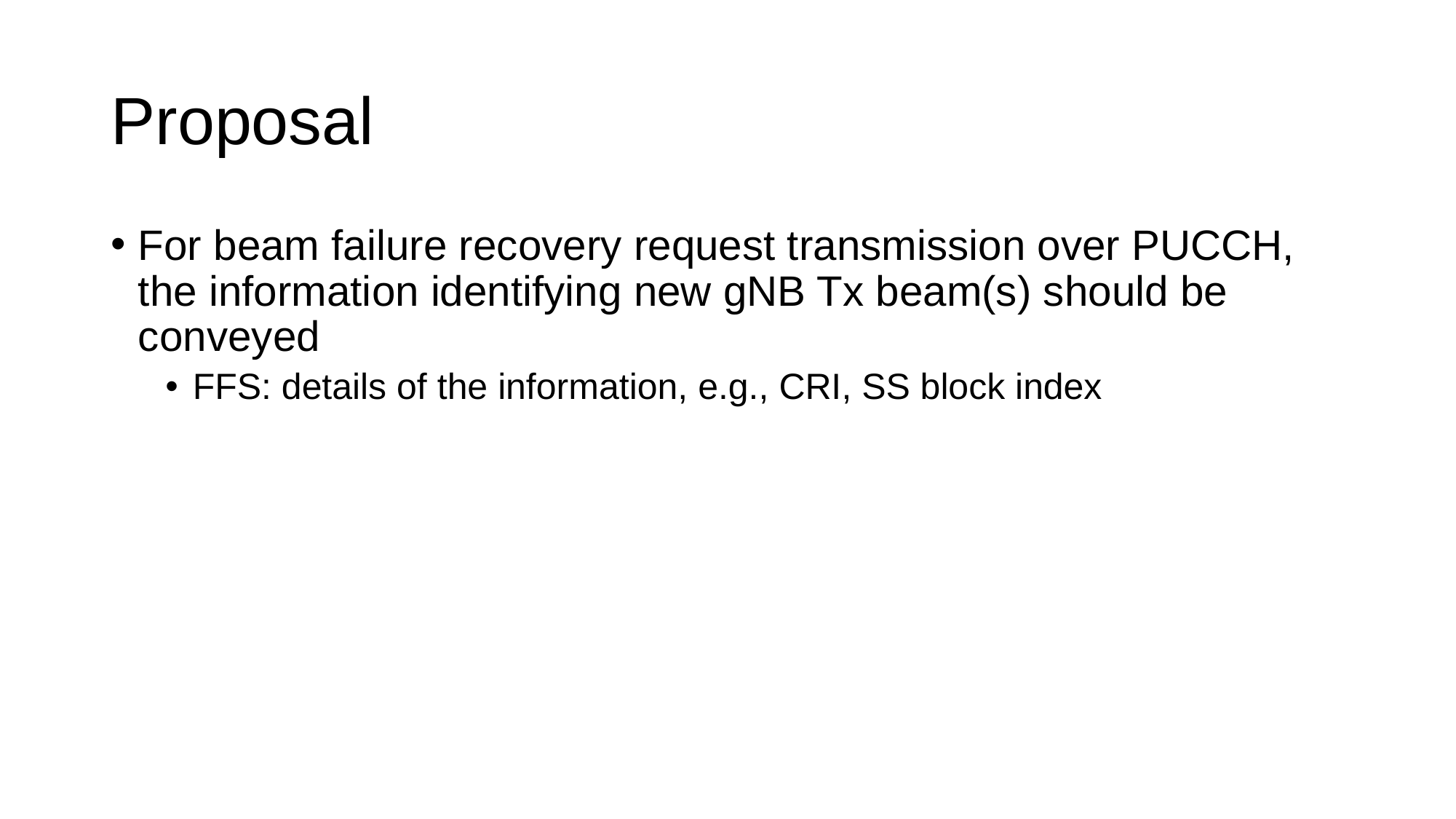

# Proposal
For beam failure recovery request transmission over PUCCH, the information identifying new gNB Tx beam(s) should be conveyed
FFS: details of the information, e.g., CRI, SS block index